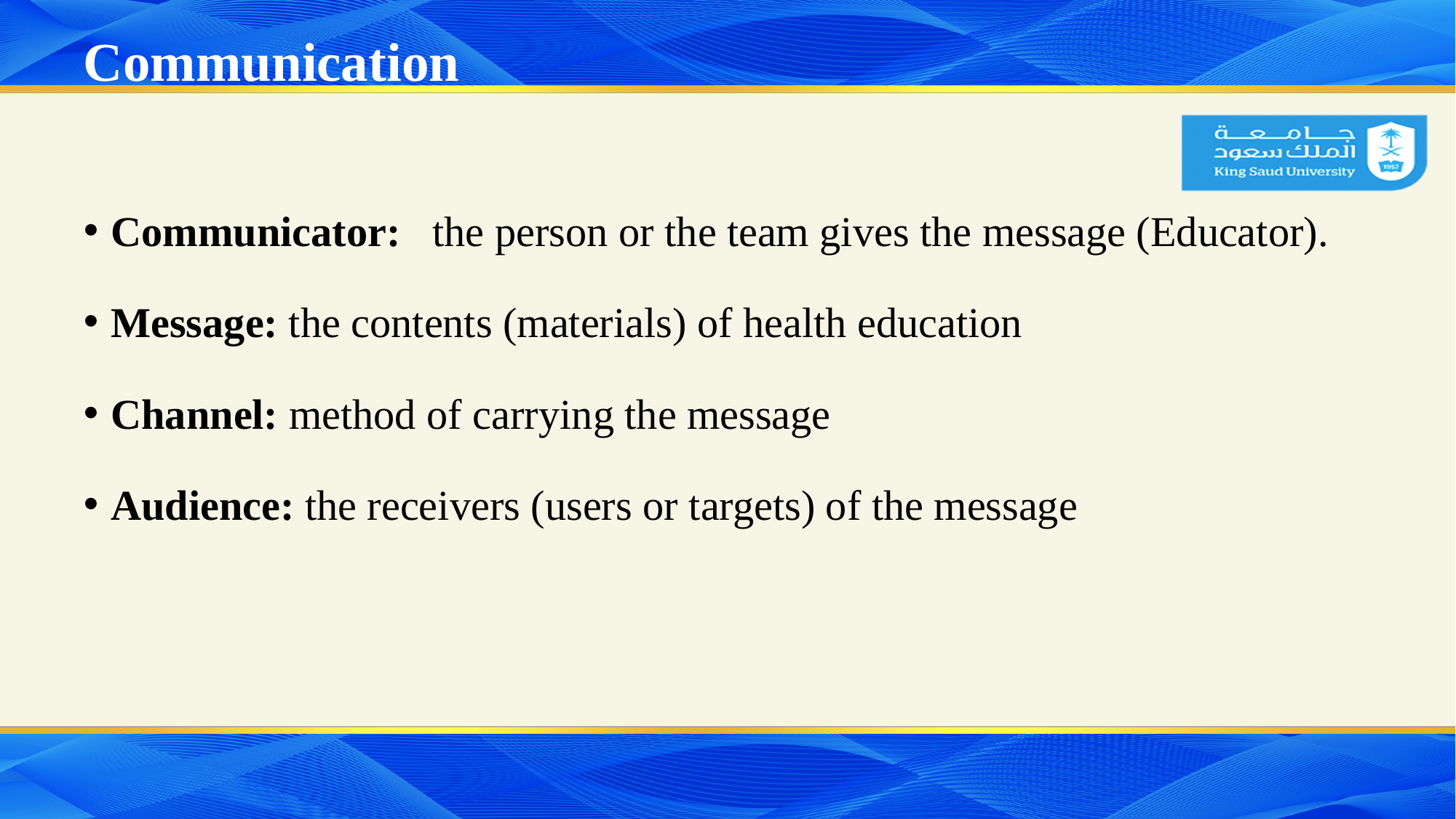

# Communication
Communicator:   the person or the team gives the message (Educator).
Message: the contents (materials) of health education
Channel: method of carrying the message
Audience: the receivers (users or targets) of the message